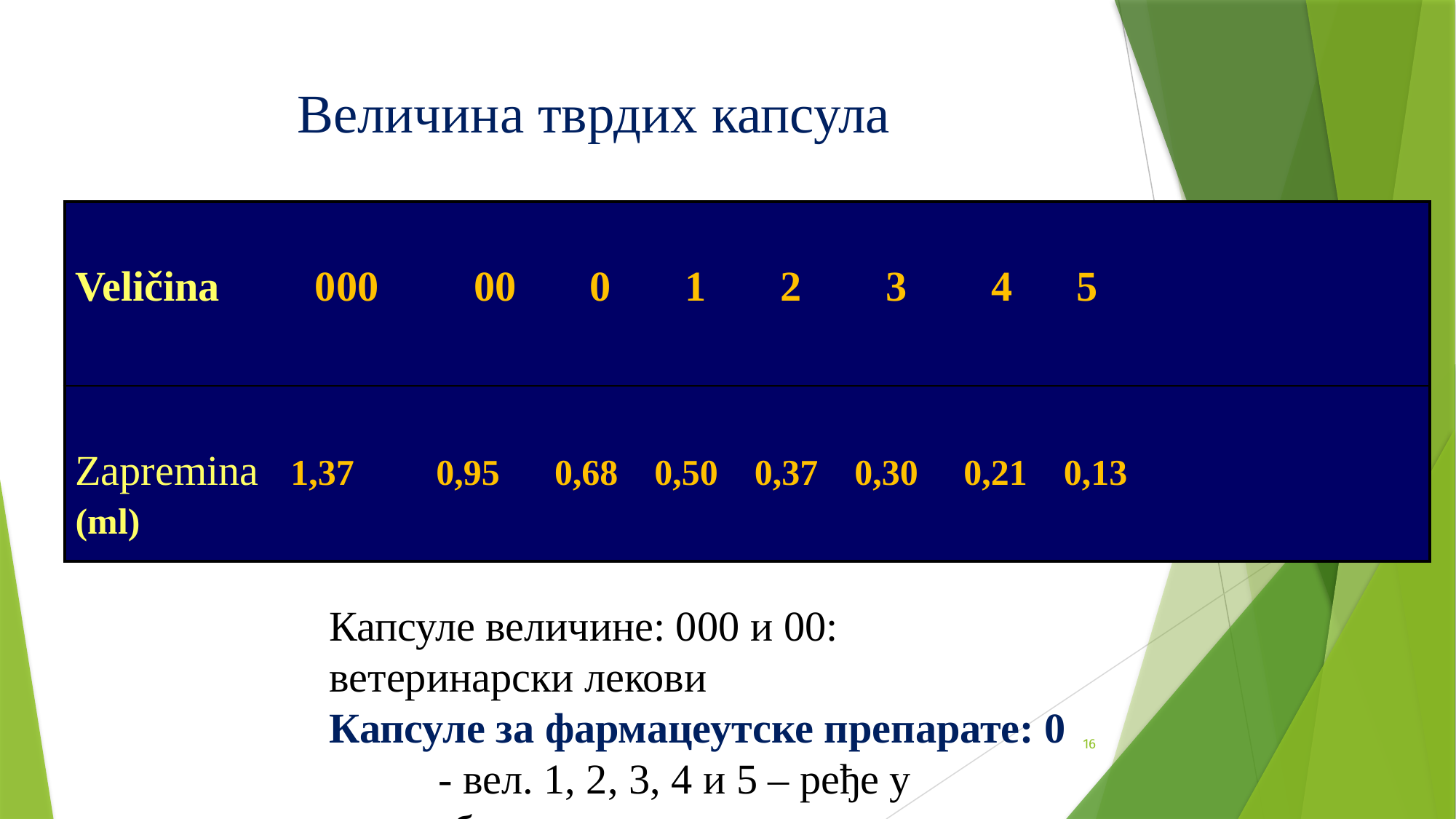

# Величина тврдих капсула
| Veličina 000 00 0 1 2 3 4 5 |
| --- |
| Zapremina 1,37 0,95 0,68 0,50 0,37 0,30 0,21 0,13 (ml) |
Капсуле величине: 000 и 00: ветеринарски лекови
Капсуле за фармацеутске препарате: 0
	- вел. 1, 2, 3, 4 и 5 – ређе у употреби
16